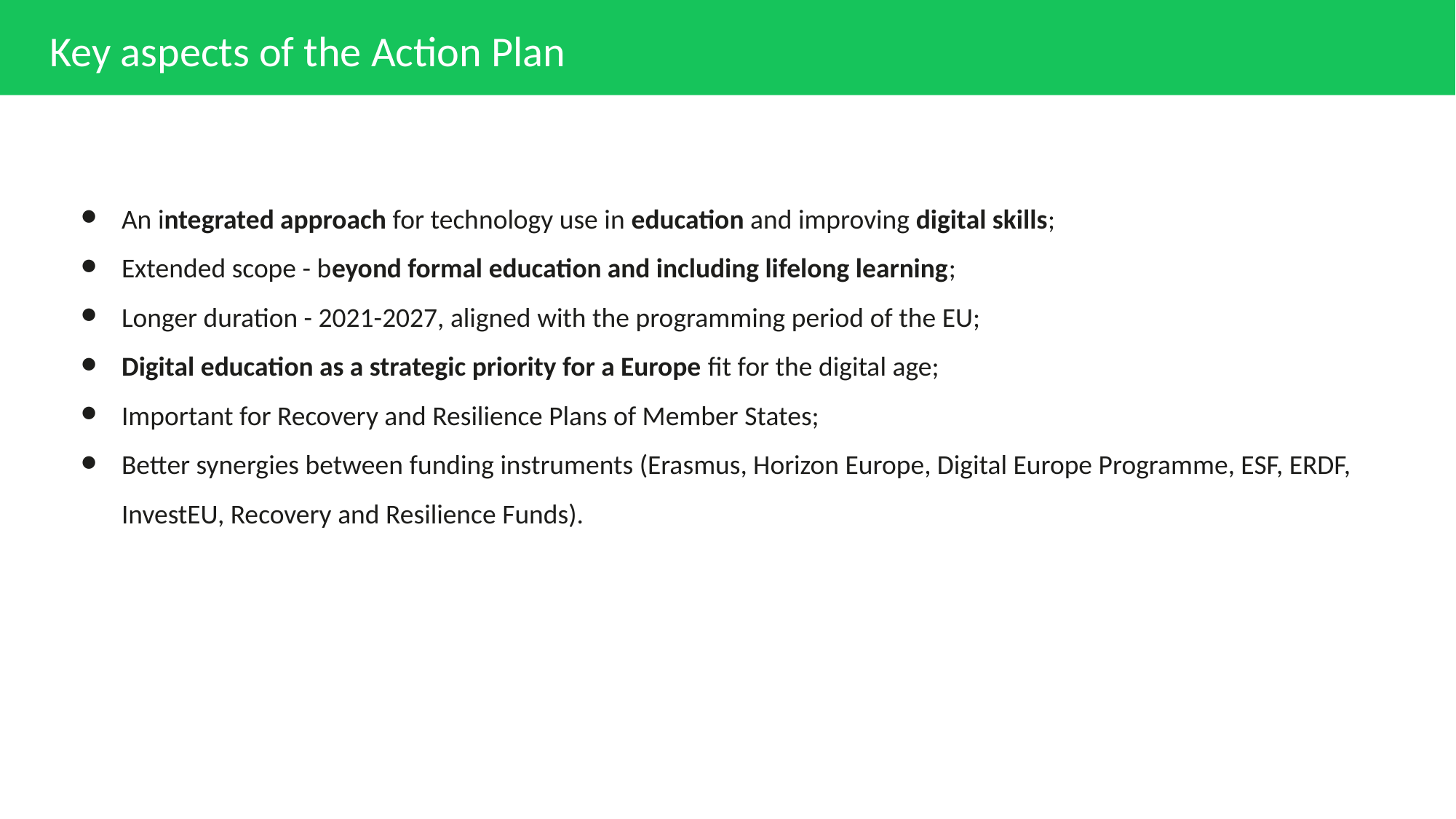

# Key aspects of the Action Plan
An integrated approach for technology use in education and improving digital skills;
Extended scope - beyond formal education and including lifelong learning;
Longer duration - 2021-2027, aligned with the programming period of the EU;
Digital education as a strategic priority for a Europe fit for the digital age;
Important for Recovery and Resilience Plans of Member States;
Better synergies between funding instruments (Erasmus, Horizon Europe, Digital Europe Programme, ESF, ERDF, InvestEU, Recovery and Resilience Funds).